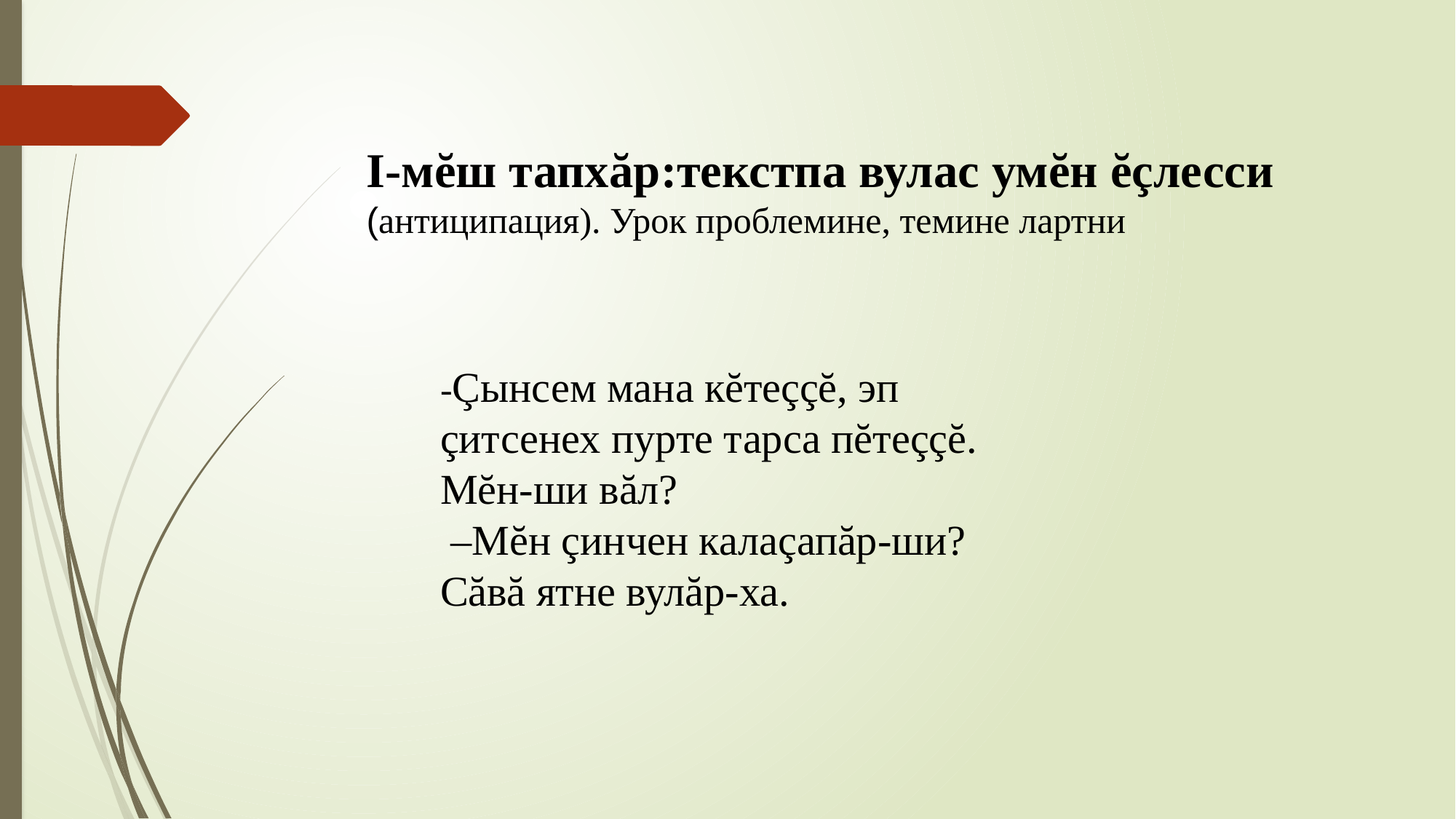

I-мĕш тапхăр:текстпа вулас умĕн ĕçлесси (антиципация). Урок проблемине, темине лартни
-Çынсем мана кĕтеççĕ, эп çитсенех пурте тарса пĕтеççĕ. Мĕн-ши вăл?
 –Мĕн çинчен калаçапăр-ши? Сăвă ятне вулăр-ха.